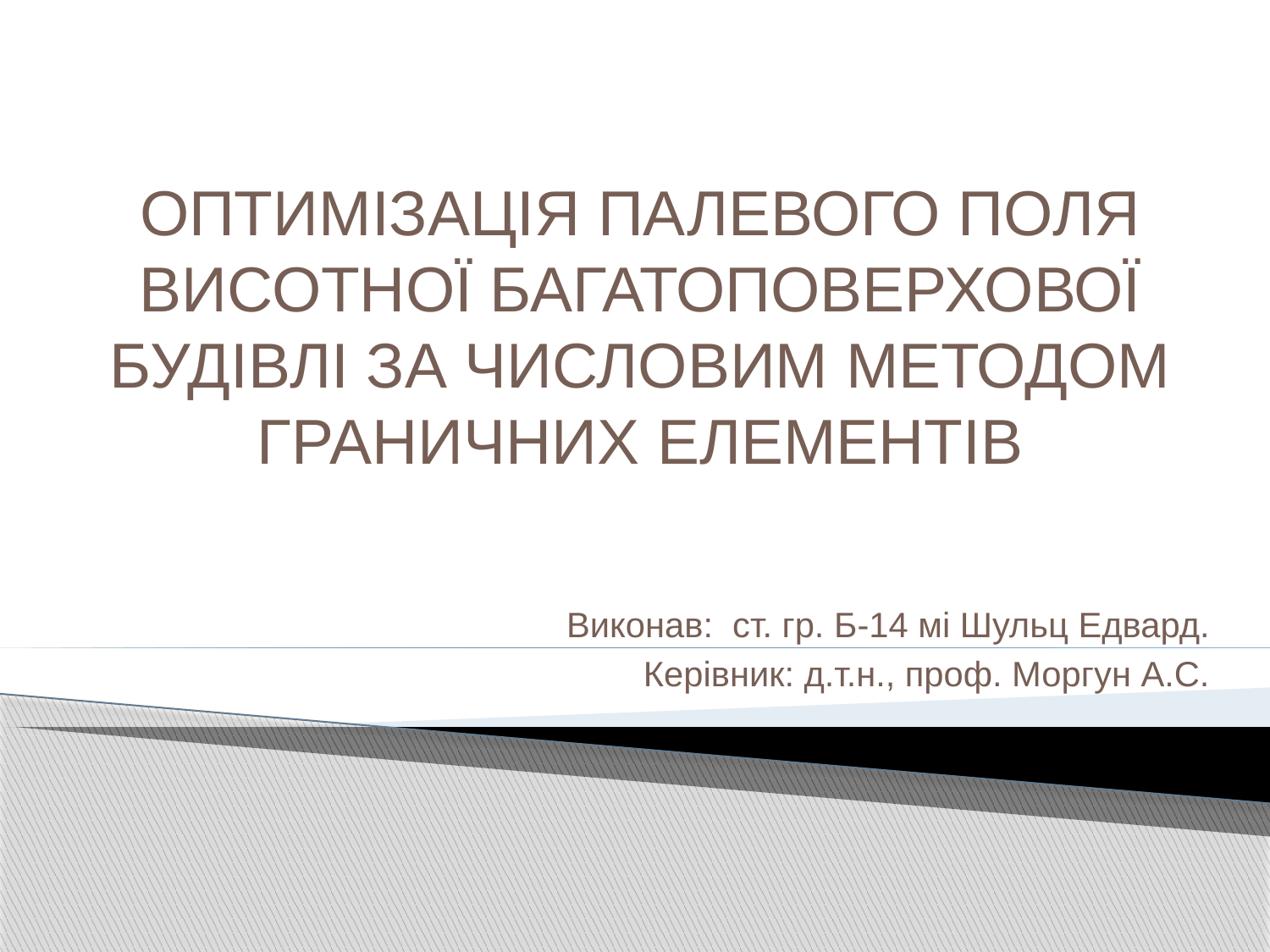

ОПТИМІЗАЦІЯ ПАЛЕВОГО ПОЛЯ ВИСОТНОЇ БАГАТОПОВЕРХОВОЇ БУДІВЛІ ЗА ЧИСЛОВИМ МЕТОДОМ ГРАНИЧНИХ ЕЛЕМЕНТІВ
Виконав:  ст. гр. Б-14 мі Шульц Едвард.
Керівник: д.т.н., проф. Моргун А.С.